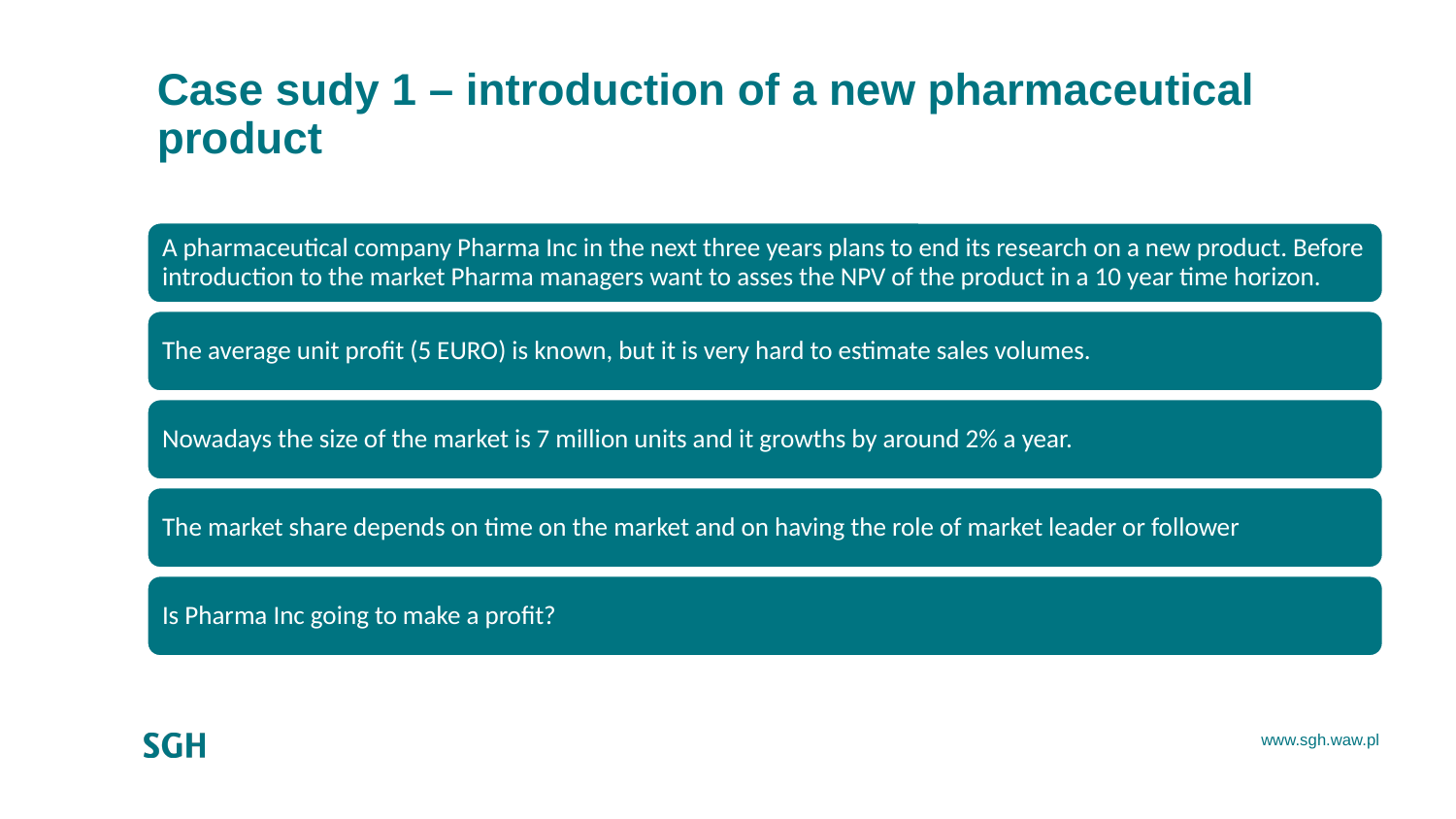

# Case sudy 1 – introduction of a new pharmaceutical product
A pharmaceutical company Pharma Inc in the next three years plans to end its research on a new product. Before introduction to the market Pharma managers want to asses the NPV of the product in a 10 year time horizon.
The average unit profit (5 EURO) is known, but it is very hard to estimate sales volumes.
Nowadays the size of the market is 7 million units and it growths by around 2% a year.
The market share depends on time on the market and on having the role of market leader or follower
Is Pharma Inc going to make a profit?